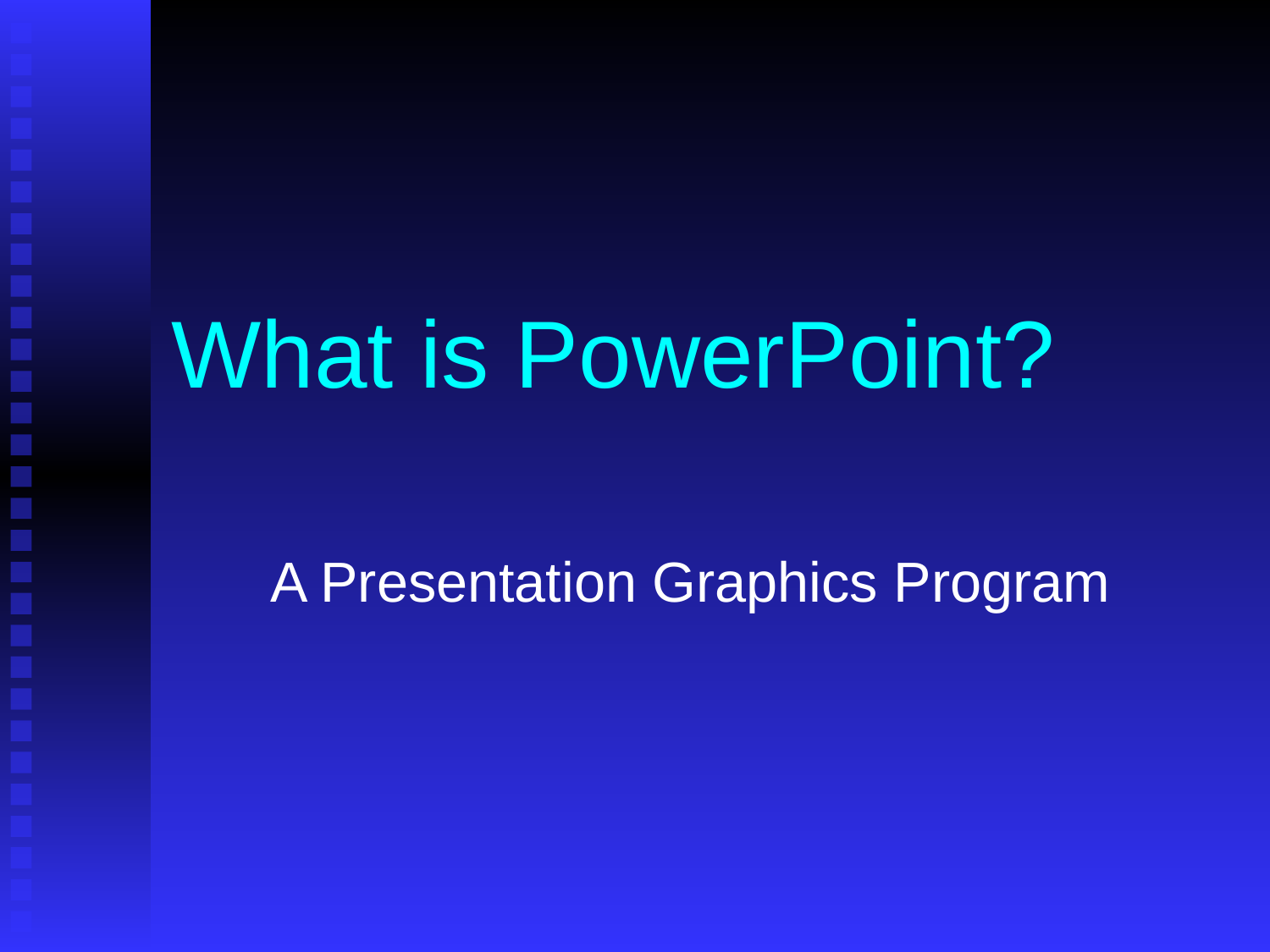

# What is PowerPoint?
A Presentation Graphics Program